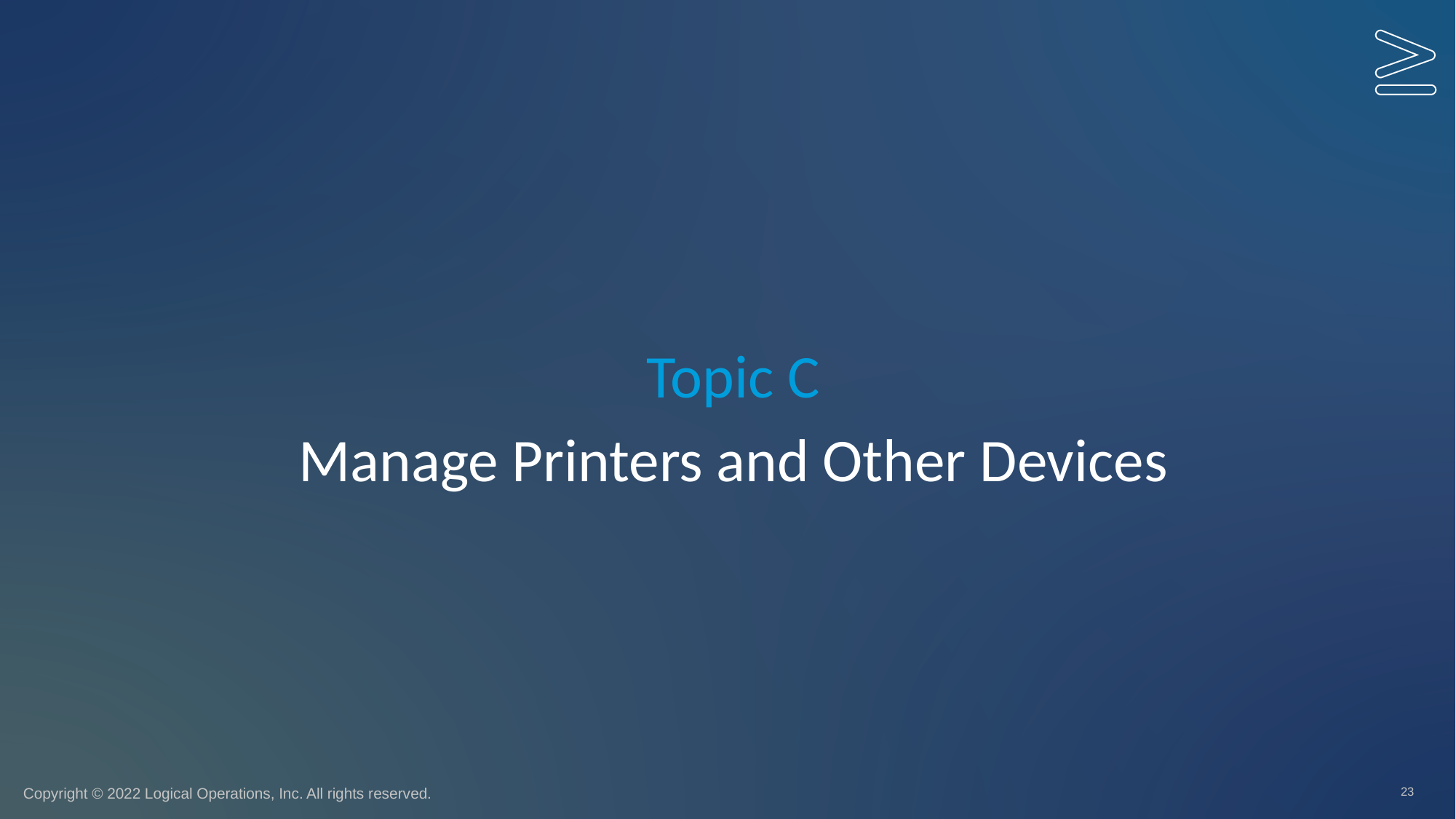

Topic C
# Manage Printers and Other Devices
23